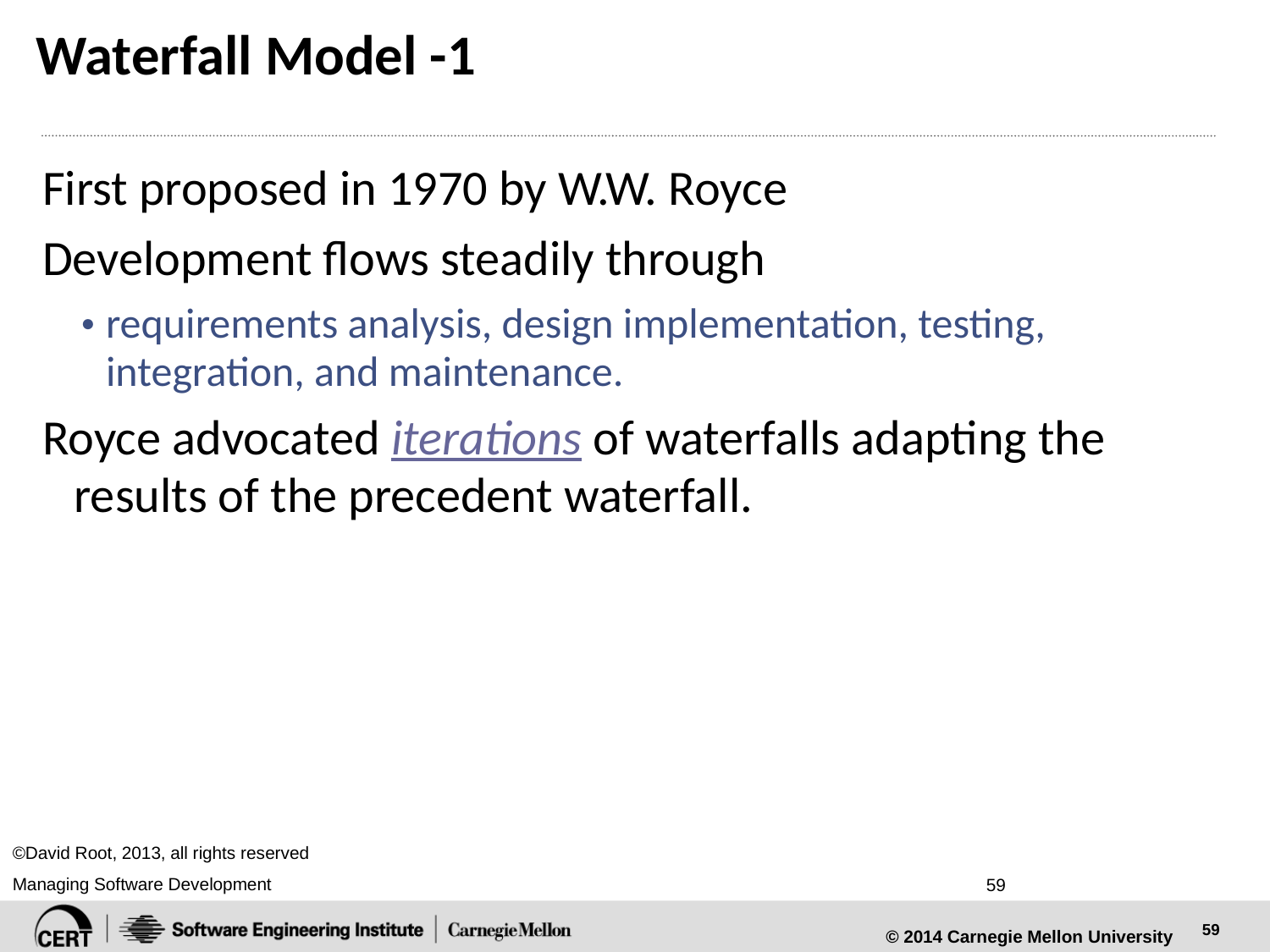

# Waterfall Model -1
First proposed in 1970 by W.W. Royce
Development flows steadily through
requirements analysis, design implementation, testing, integration, and maintenance.
Royce advocated iterations of waterfalls adapting the results of the precedent waterfall.
©David Root, 2013, all rights reserved
Managing Software Development
59